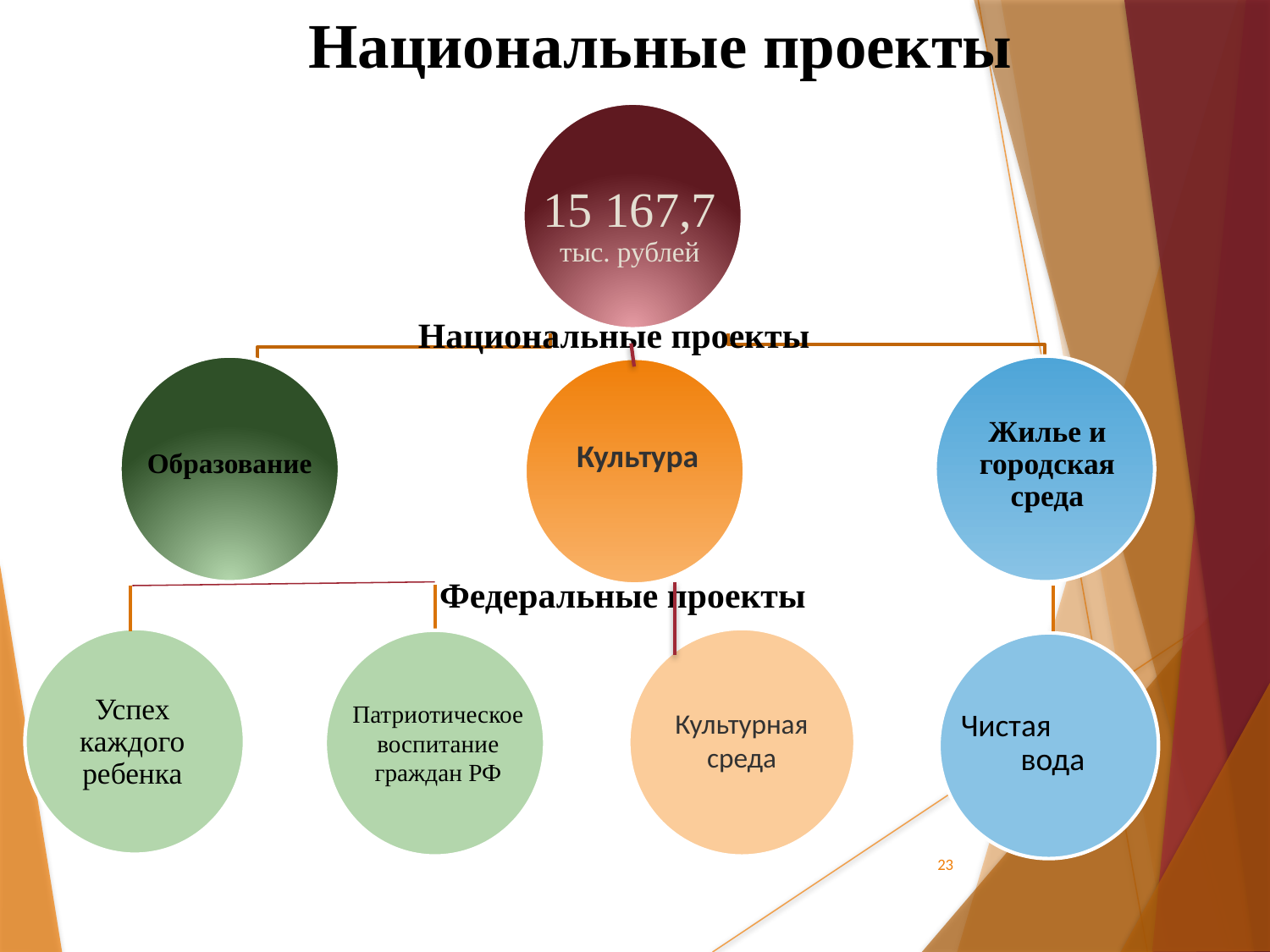

# Национальные проекты

15 167,7
тыс. рублей

Жилье и городская среда

Образование

Чистая              вода
Успех каждого ребенка

Национальные проекты

 Культура
Федеральные проекты

Культурная среда
Патриотическое воспитание граждан РФ
23